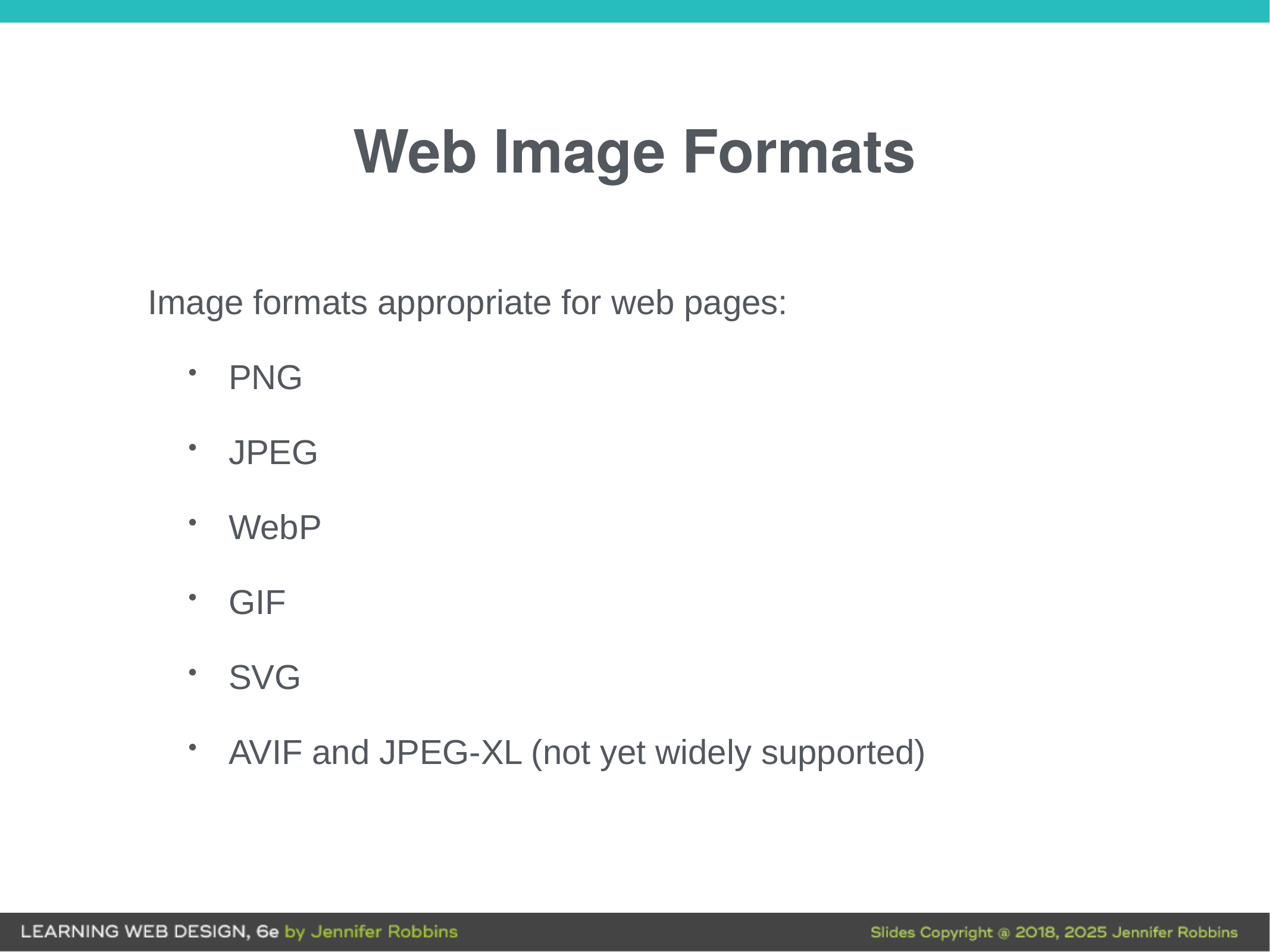

# Web Image Formats
Image formats appropriate for web pages:
PNG
JPEG
WebP
GIF
SVG
AVIF and JPEG-XL (not yet widely supported)